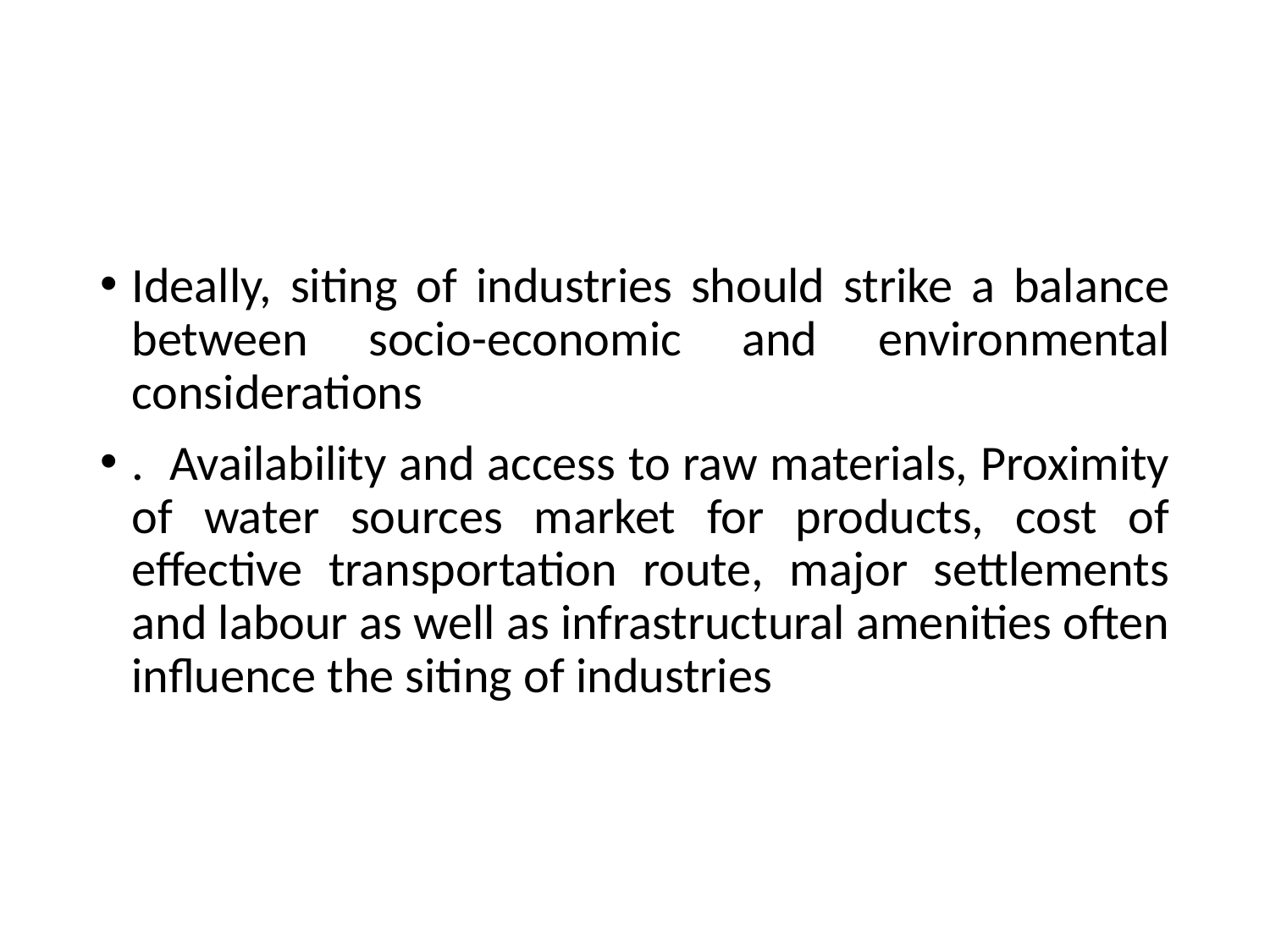

#
Ideally, siting of industries should strike a balance between socio-economic and environmental considerations
.  Availability and access to raw materials, Proximity of water sources market for products, cost of effective transportation route, major settlements and labour as well as infrastructural amenities often influence the siting of industries